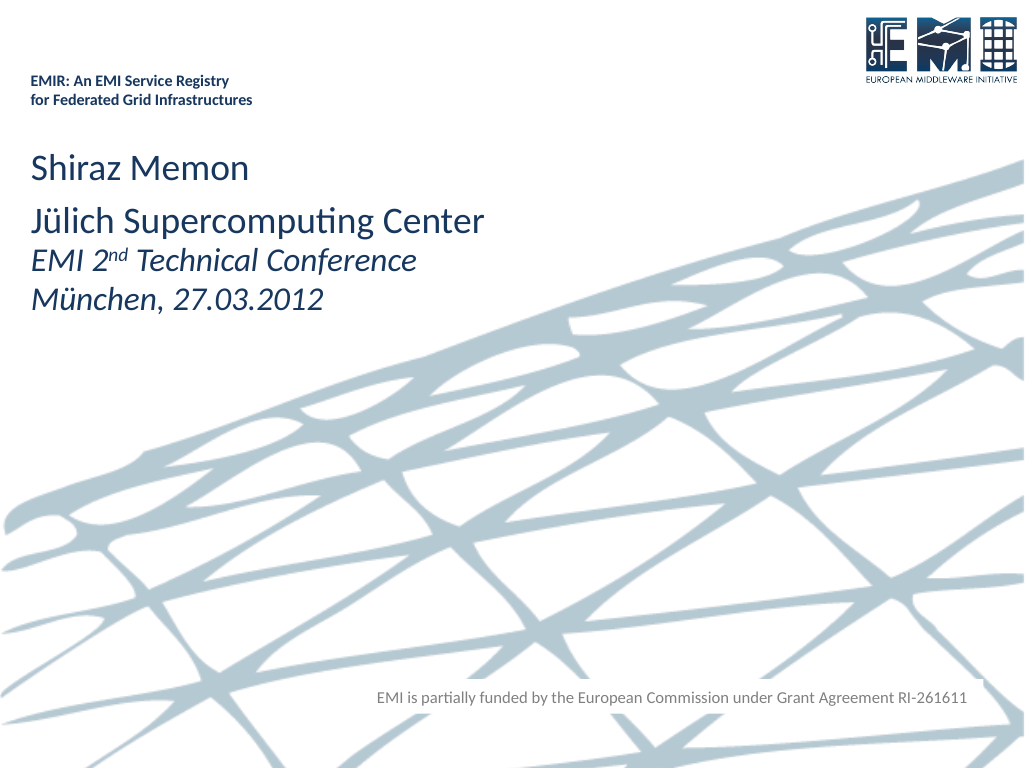

# EMIR: An EMI Service Registry for Federated Grid Infrastructures
Shiraz Memon
Jülich Supercomputing Center
EMI 2nd Technical Conference München, 27.03.2012